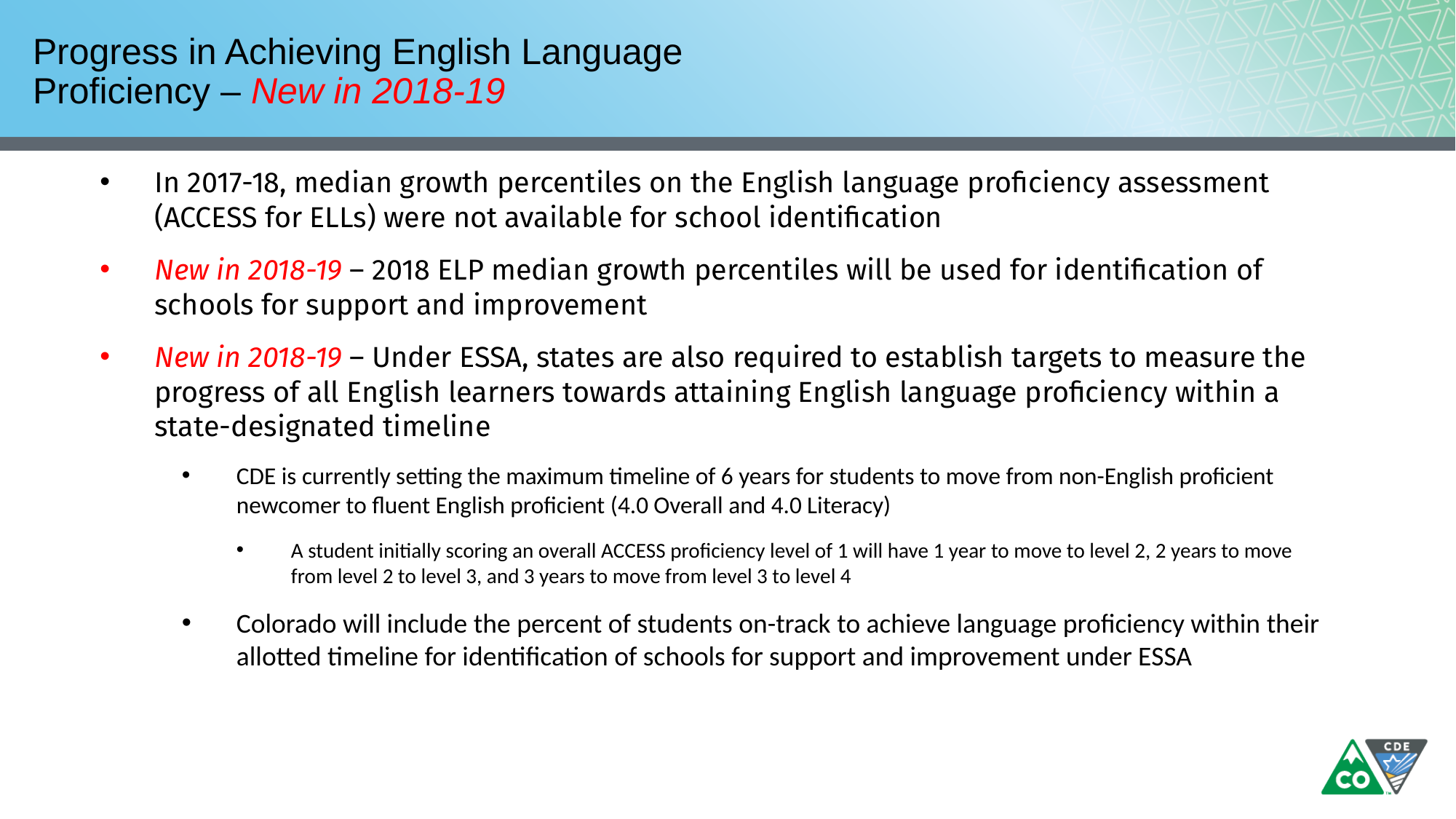

# Progress in Achieving English Language Proficiency – New in 2018-19
In 2017-18, median growth percentiles on the English language proficiency assessment (ACCESS for ELLs) were not available for school identification
New in 2018-19 – 2018 ELP median growth percentiles will be used for identification of schools for support and improvement
New in 2018-19 – Under ESSA, states are also required to establish targets to measure the progress of all English learners towards attaining English language proficiency within a state-designated timeline
CDE is currently setting the maximum timeline of 6 years for students to move from non-English proficient newcomer to fluent English proficient (4.0 Overall and 4.0 Literacy)
A student initially scoring an overall ACCESS proficiency level of 1 will have 1 year to move to level 2, 2 years to move from level 2 to level 3, and 3 years to move from level 3 to level 4
Colorado will include the percent of students on-track to achieve language proficiency within their allotted timeline for identification of schools for support and improvement under ESSA